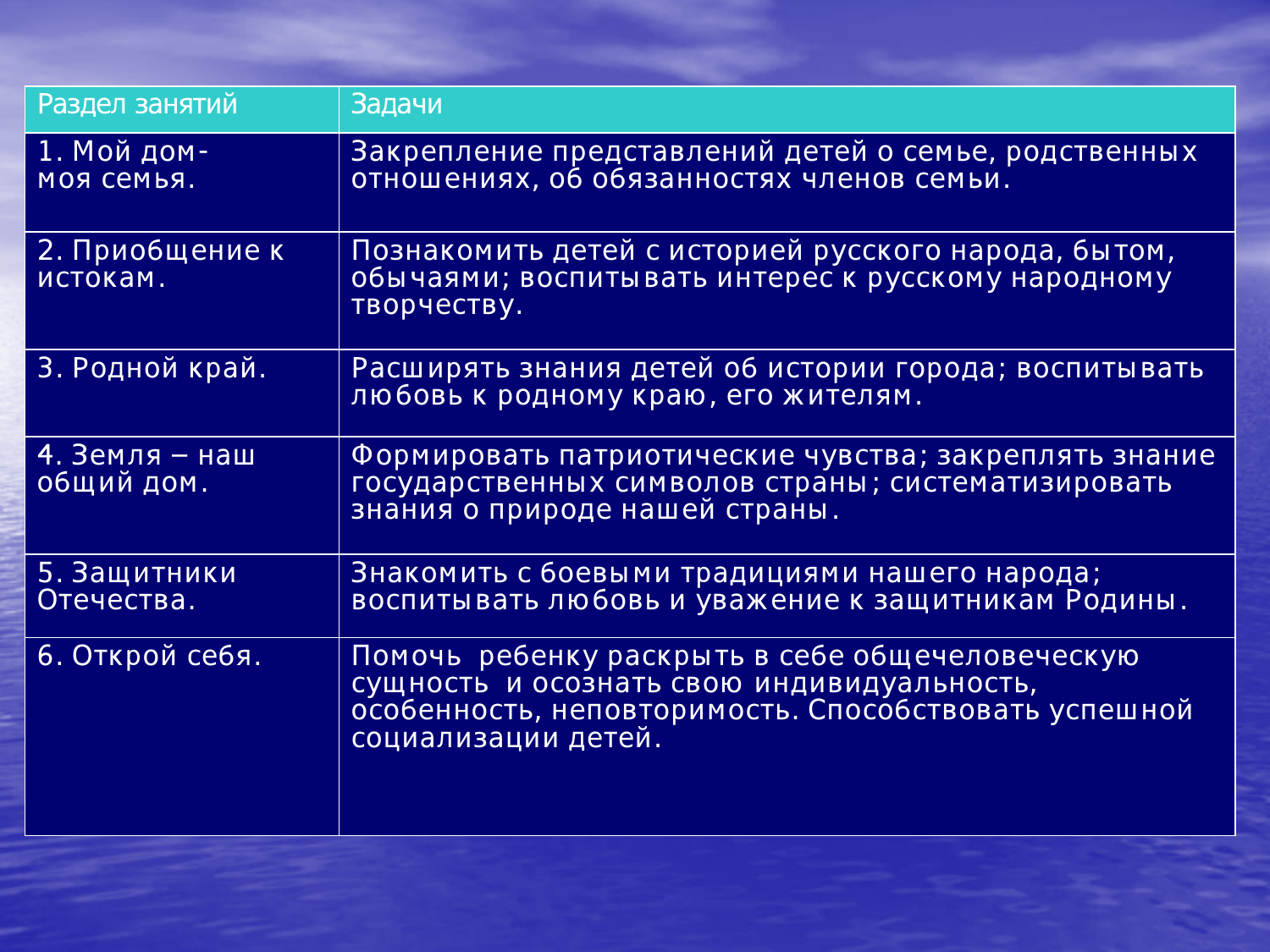

| Раздел занятий | Задачи |
| --- | --- |
| 1. Мой дом- моя семья. | Закрепление представлений детей о семье, родственных отношениях, об обязанностях членов семьи. |
| 2. Приобщение к истокам. | Познакомить детей с историей русского народа, бытом, обычаями; воспитывать интерес к русскому народному творчеству. |
| 3. Родной край. | Расширять знания детей об истории города; воспитывать любовь к родному краю, его жителям. |
| 4. Земля – наш общий дом. | Формировать патриотические чувства; закреплять знание государственных символов страны; систематизировать знания о природе нашей страны. |
| 5. Защитники Отечества. | Знакомить с боевыми традициями нашего народа; воспитывать любовь и уважение к защитникам Родины. |
| 6. Открой себя. | Помочь ребенку раскрыть в себе общечеловеческую сущность и осознать свою индивидуальность, особенность, неповторимость. Способствовать успешной социализации детей. |